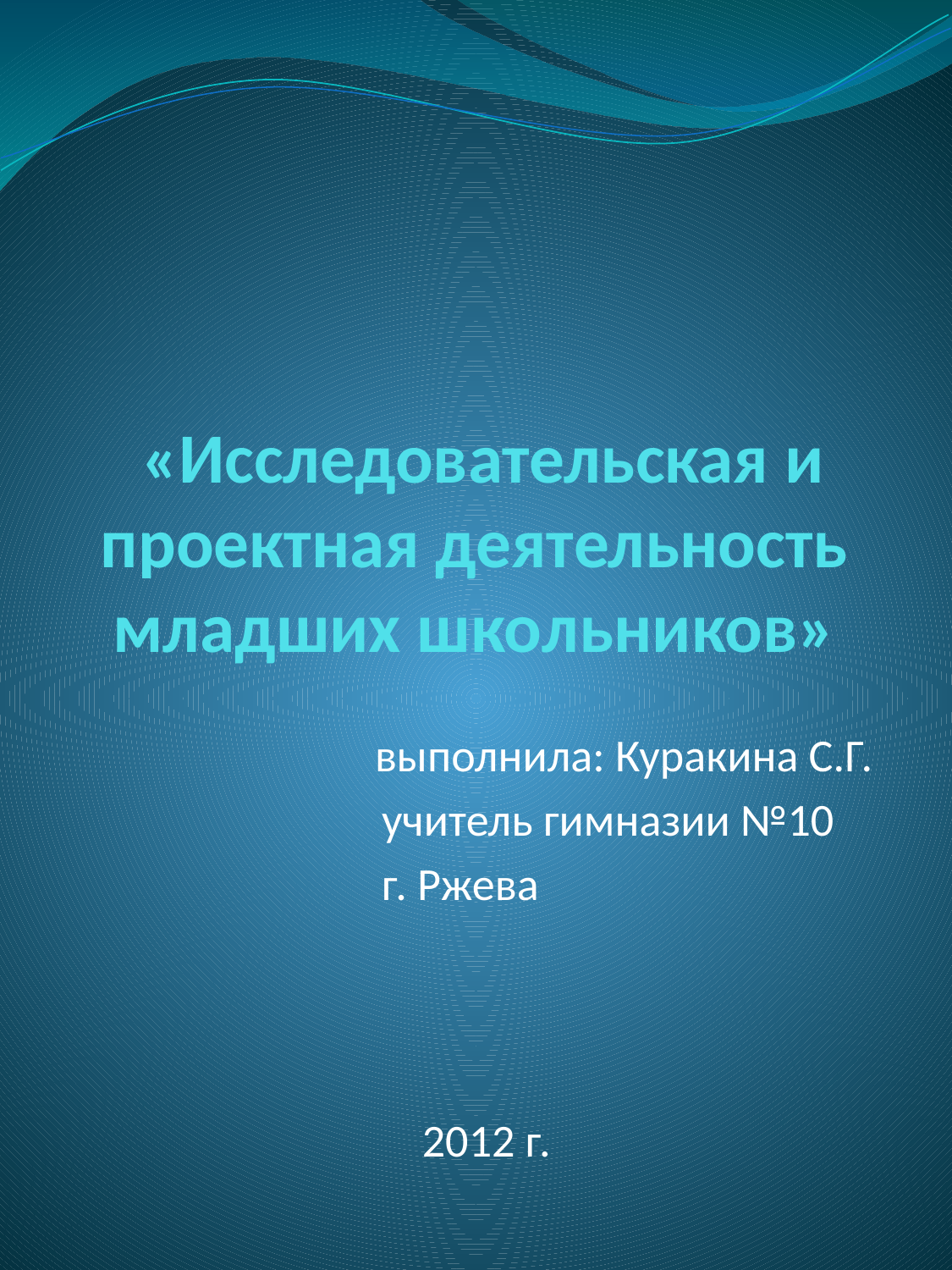

# «Исследовательская и проектная деятельность младших школьников»
выполнила: Куракина С.Г.
	               учитель гимназии №10
	               г. Ржева

2012 г.